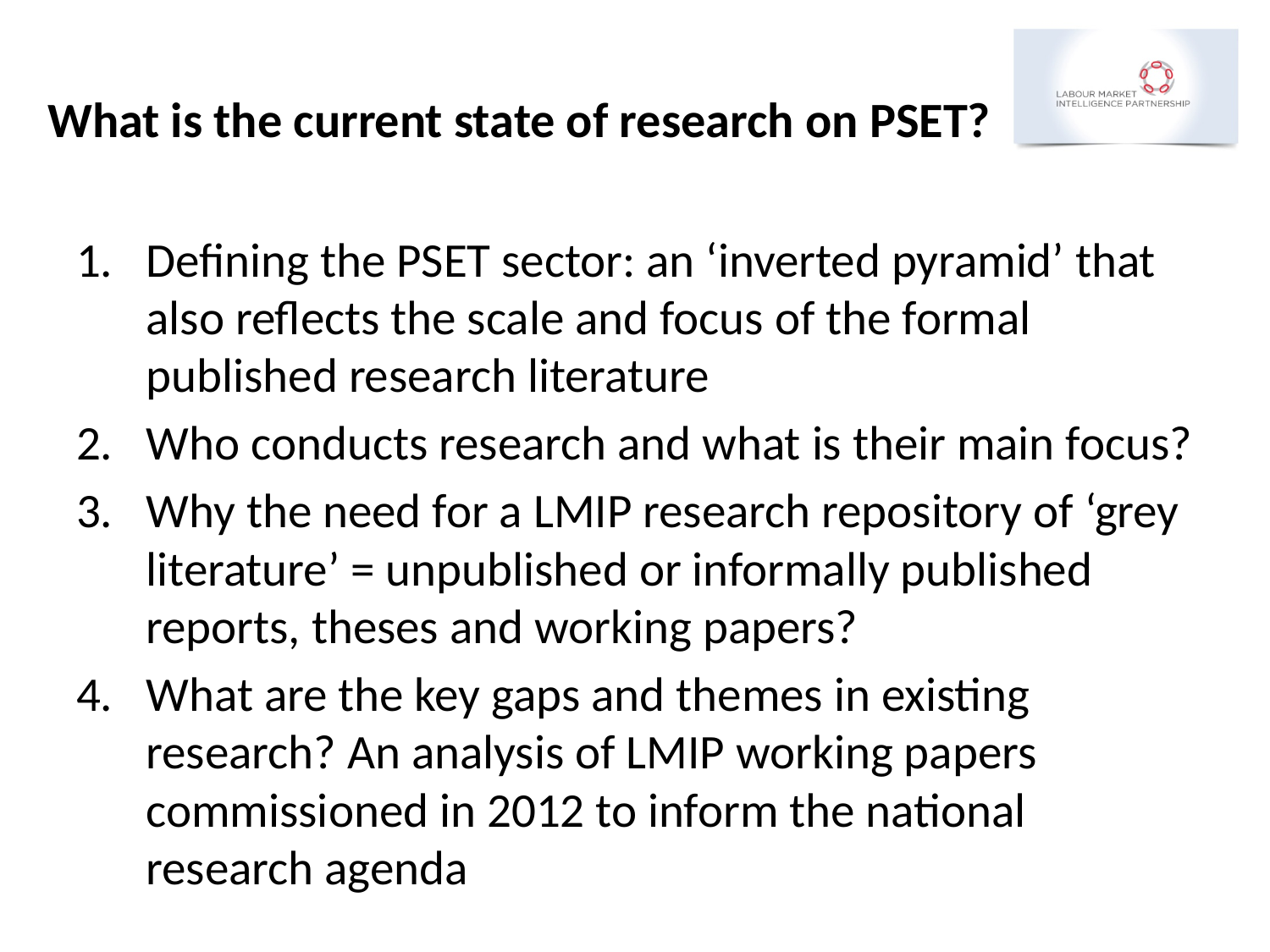

# What is the current state of research on PSET?
Defining the PSET sector: an ‘inverted pyramid’ that also reflects the scale and focus of the formal published research literature
Who conducts research and what is their main focus?
Why the need for a LMIP research repository of ‘grey literature’ = unpublished or informally published reports, theses and working papers?
What are the key gaps and themes in existing research? An analysis of LMIP working papers commissioned in 2012 to inform the national research agenda